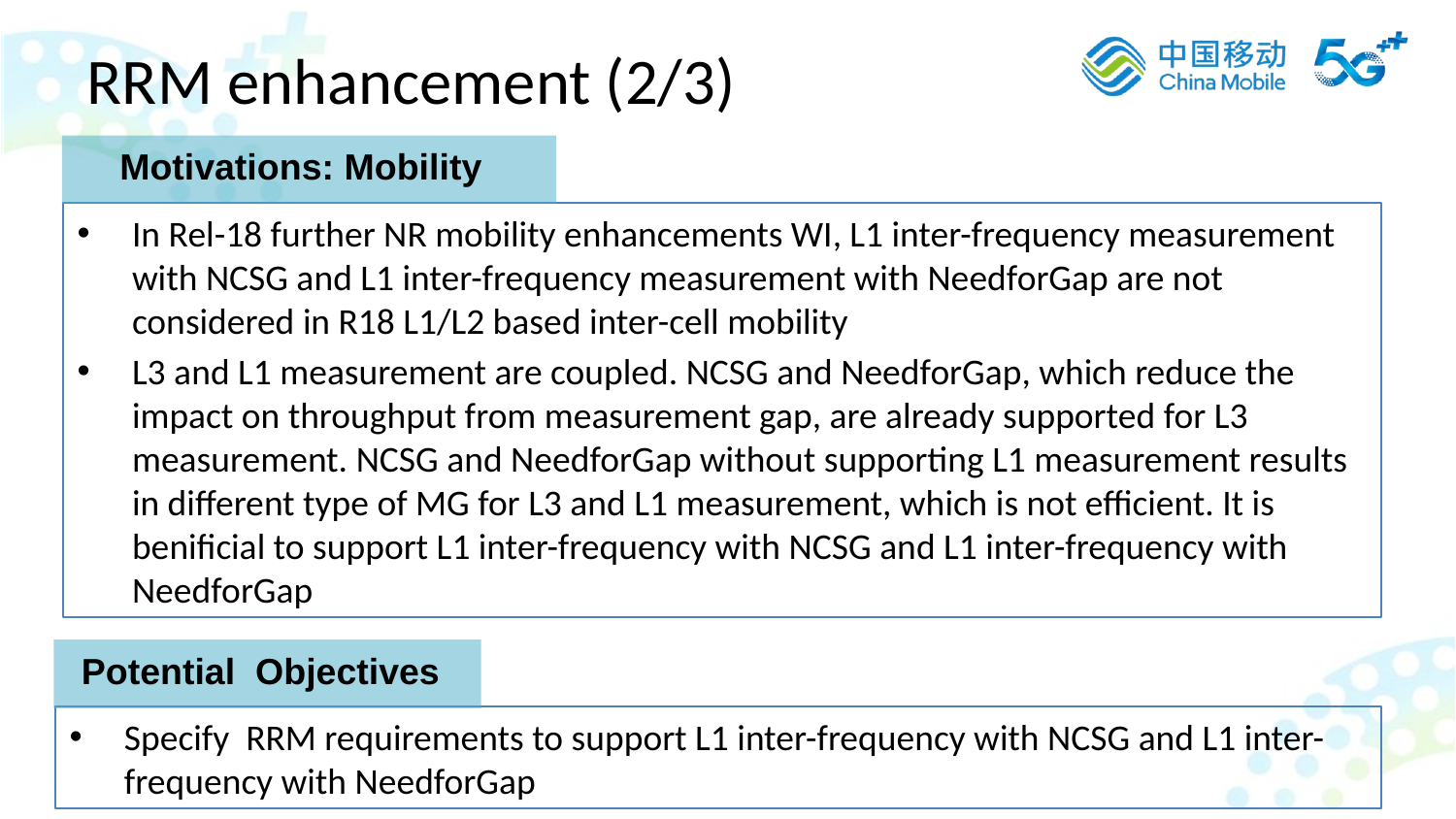

RRM enhancement (2/3)

Motivations: Mobility

In Rel-18 further NR mobility enhancements WI, L1 inter-frequency measurement with NCSG and L1 inter-frequency measurement with NeedforGap are not considered in R18 L1/L2 based inter-cell mobility
L3 and L1 measurement are coupled. NCSG and NeedforGap, which reduce the impact on throughput from measurement gap, are already supported for L3 measurement. NCSG and NeedforGap without supporting L1 measurement results in different type of MG for L3 and L1 measurement, which is not efficient. It is benificial to support L1 inter-frequency with NCSG and L1 inter-frequency with NeedforGap
Potential  Objectives

Specify  RRM requirements to support L1 inter-frequency with NCSG and L1 inter-frequency with NeedforGap